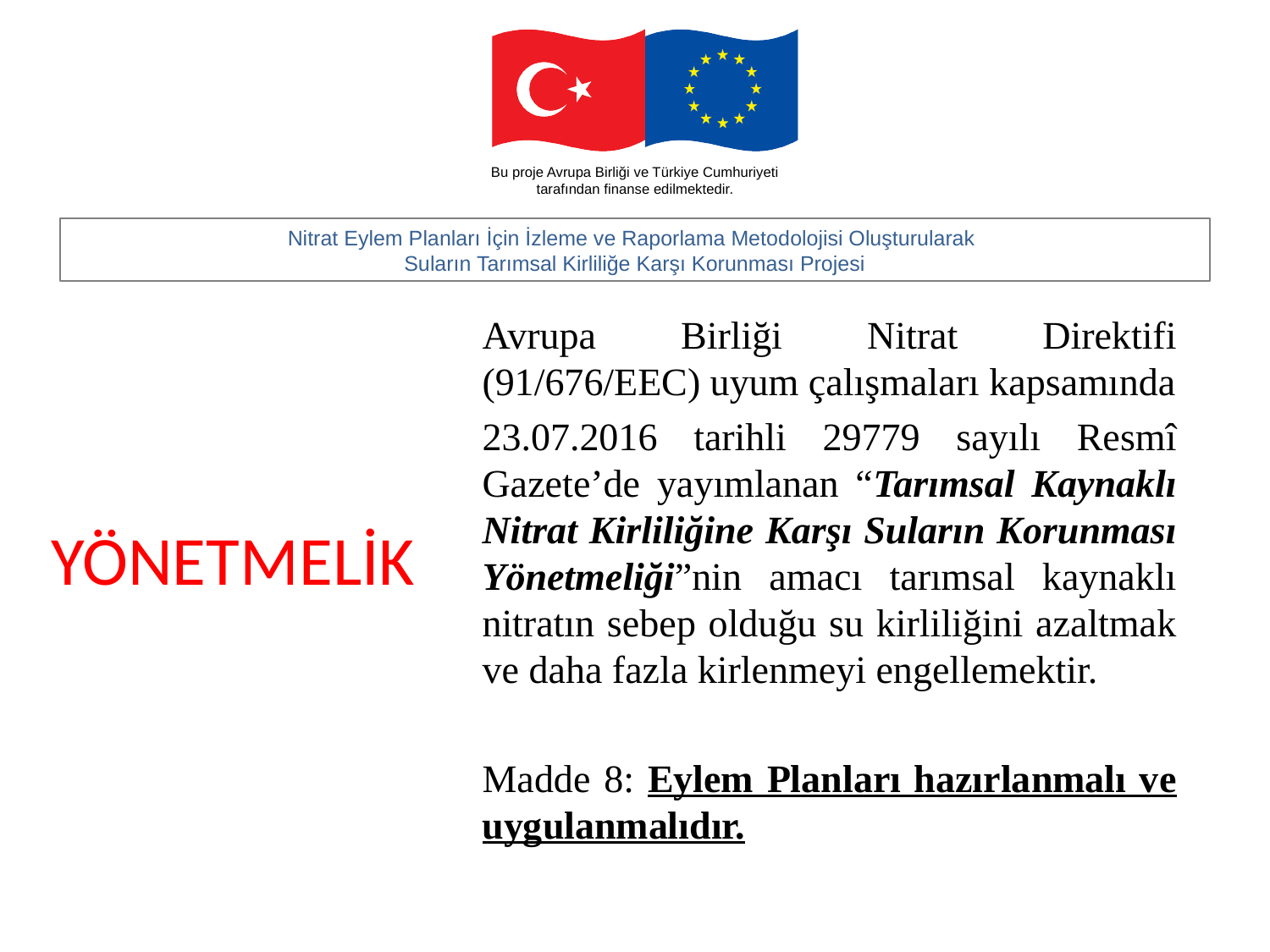

YÖNERGE
Avrupa Birliği Nitrat Direktifi (91/676/EEC) uyum çalışmaları kapsamında
23.07.2016 tarihli 29779 sayılı Resmî Gazete’de yayımlanan “Tarımsal Kaynaklı Nitrat Kirliliğine Karşı Suların Korunması Yönetmeliği”nin amacı tarımsal kaynaklı nitratın sebep olduğu su kirliliğini azaltmak ve daha fazla kirlenmeyi engellemektir.

Madde 8: Eylem Planları hazırlanmalı ve uygulanmalıdır.
# YÖNETMELİK